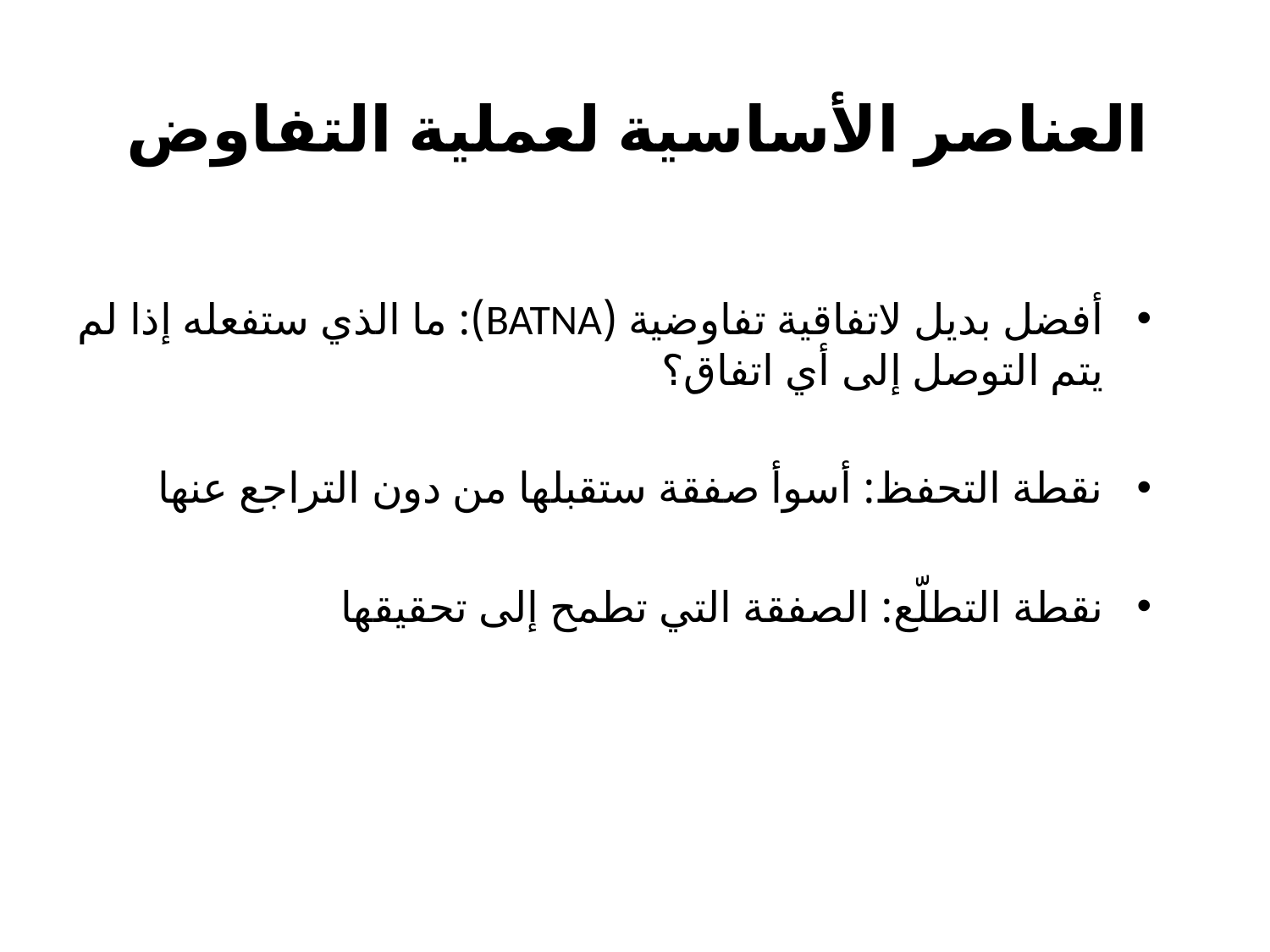

# العناصر الأساسية لعملية التفاوض
أفضل بديل لاتفاقية تفاوضية (BATNA): ما الذي ستفعله إذا لم يتم التوصل إلى أي اتفاق؟

نقطة التحفظ: أسوأ صفقة ستقبلها من دون التراجع عنها

نقطة التطلّع: الصفقة التي تطمح إلى تحقيقها